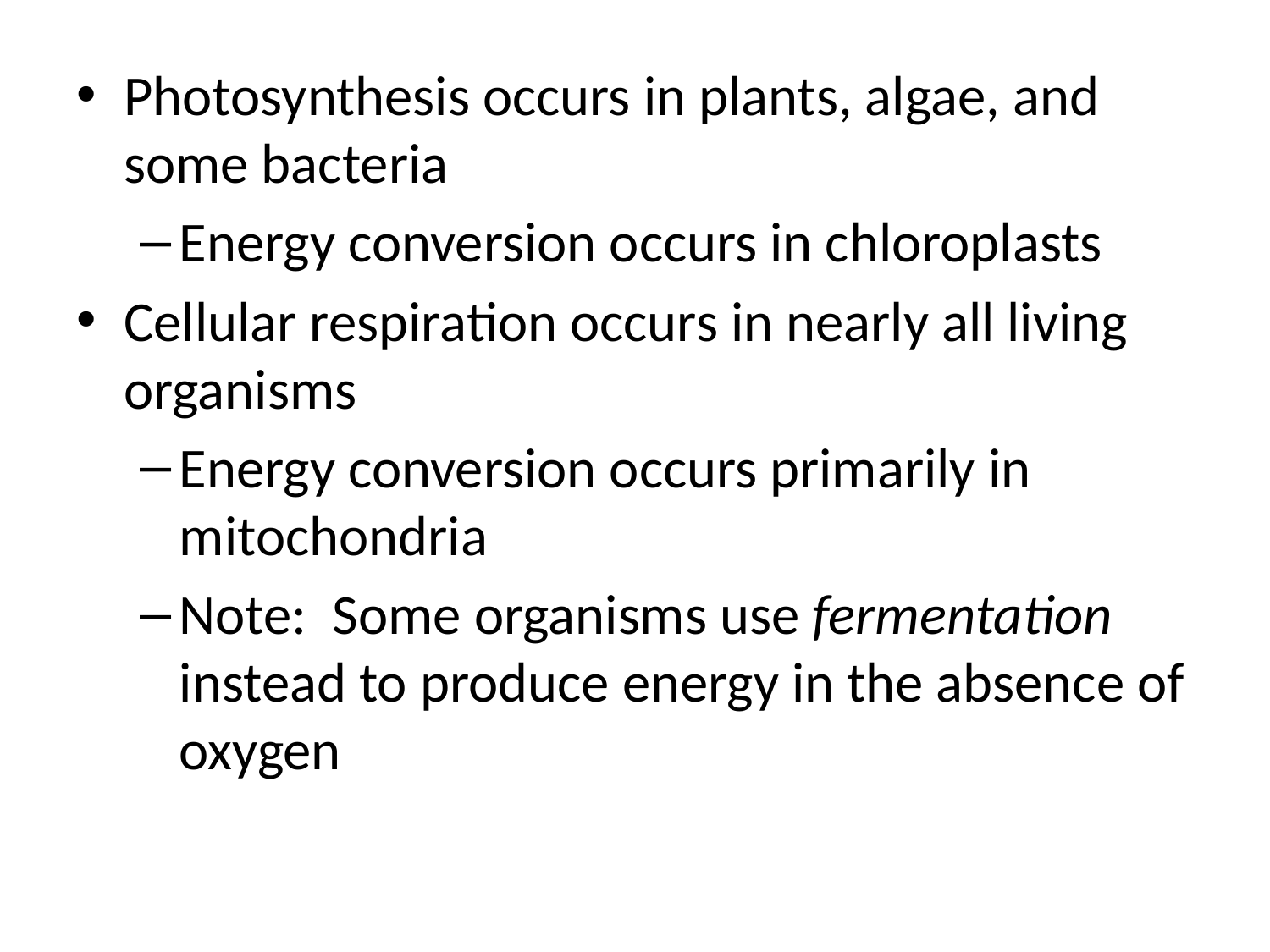

Photosynthesis occurs in plants, algae, and some bacteria
Energy conversion occurs in chloroplasts
Cellular respiration occurs in nearly all living organisms
Energy conversion occurs primarily in mitochondria
Note:  Some organisms use fermentation instead to produce energy in the absence of oxygen